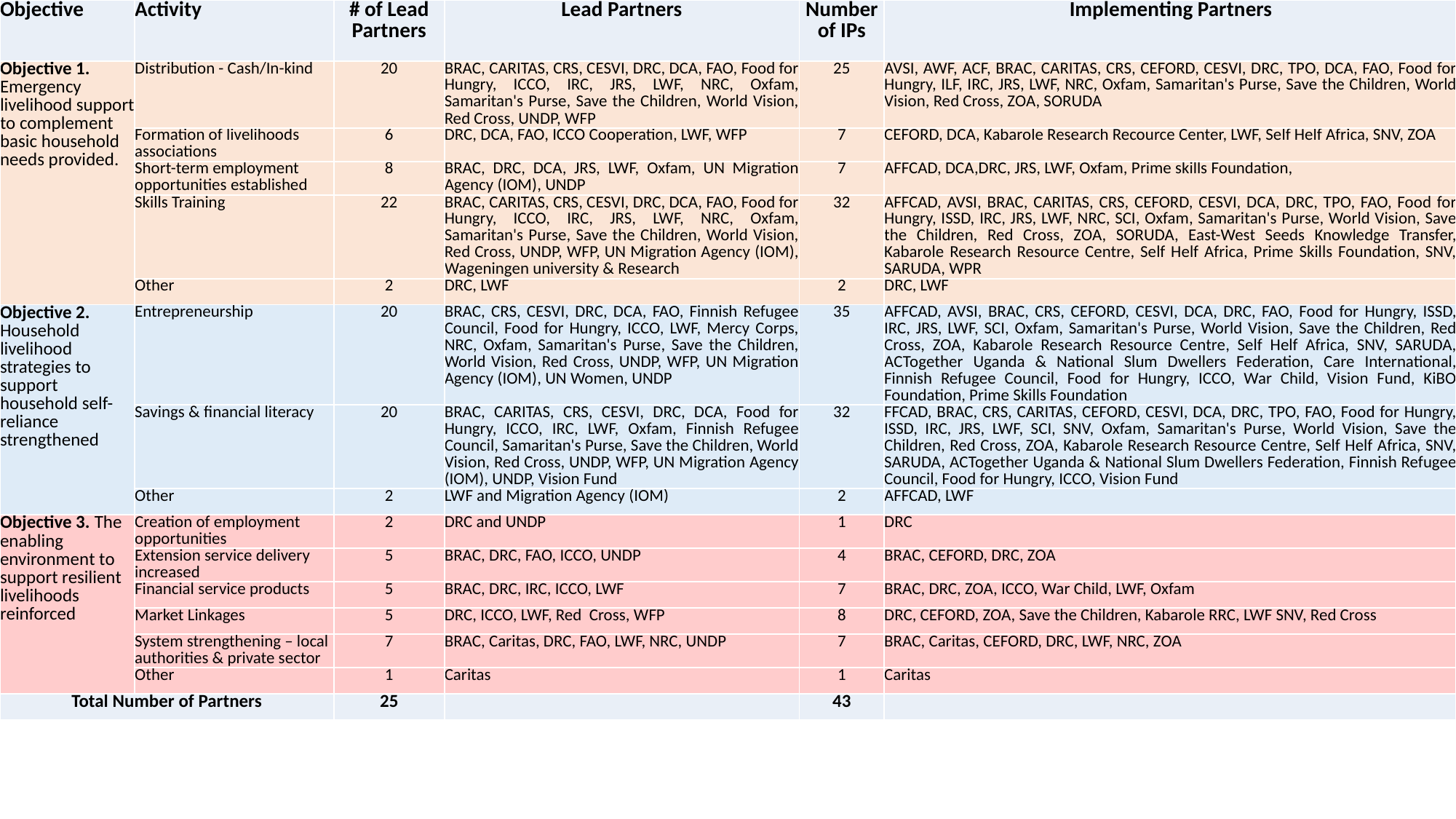

| Objective | Activity | # of Lead Partners | Lead Partners | Number of IPs | Implementing Partners |
| --- | --- | --- | --- | --- | --- |
| Objective 1. Emergency livelihood support to complement basic household needs provided. | Distribution - Cash/In-kind | 20 | BRAC, CARITAS, CRS, CESVI, DRC, DCA, FAO, Food for Hungry, ICCO, IRC, JRS, LWF, NRC, Oxfam, Samaritan's Purse, Save the Children, World Vision, Red Cross, UNDP, WFP | 25 | AVSI, AWF, ACF, BRAC, CARITAS, CRS, CEFORD, CESVI, DRC, TPO, DCA, FAO, Food for Hungry, ILF, IRC, JRS, LWF, NRC, Oxfam, Samaritan's Purse, Save the Children, World Vision, Red Cross, ZOA, SORUDA |
|  | Formation of livelihoods associations | 6 | DRC, DCA, FAO, ICCO Cooperation, LWF, WFP | 7 | CEFORD, DCA, Kabarole Research Recource Center, LWF, Self Helf Africa, SNV, ZOA |
|  | Short-term employment opportunities established | 8 | BRAC, DRC, DCA, JRS, LWF, Oxfam, UN Migration Agency (IOM), UNDP | 7 | AFFCAD, DCA,DRC, JRS, LWF, Oxfam, Prime skills Foundation, |
|  | Skills Training | 22 | BRAC, CARITAS, CRS, CESVI, DRC, DCA, FAO, Food for Hungry, ICCO, IRC, JRS, LWF, NRC, Oxfam, Samaritan's Purse, Save the Children, World Vision, Red Cross, UNDP, WFP, UN Migration Agency (IOM), Wageningen university & Research | 32 | AFFCAD, AVSI, BRAC, CARITAS, CRS, CEFORD, CESVI, DCA, DRC, TPO, FAO, Food for Hungry, ISSD, IRC, JRS, LWF, NRC, SCI, Oxfam, Samaritan's Purse, World Vision, Save the Children, Red Cross, ZOA, SORUDA, East-West Seeds Knowledge Transfer, Kabarole Research Resource Centre, Self Helf Africa, Prime Skills Foundation, SNV, SARUDA, WPR |
|  | Other | 2 | DRC, LWF | 2 | DRC, LWF |
| Objective 2. Household livelihood strategies to support household self-reliance strengthened | Entrepreneurship | 20 | BRAC, CRS, CESVI, DRC, DCA, FAO, Finnish Refugee Council, Food for Hungry, ICCO, LWF, Mercy Corps, NRC, Oxfam, Samaritan's Purse, Save the Children, World Vision, Red Cross, UNDP, WFP, UN Migration Agency (IOM), UN Women, UNDP | 35 | AFFCAD, AVSI, BRAC, CRS, CEFORD, CESVI, DCA, DRC, FAO, Food for Hungry, ISSD, IRC, JRS, LWF, SCI, Oxfam, Samaritan's Purse, World Vision, Save the Children, Red Cross, ZOA, Kabarole Research Resource Centre, Self Helf Africa, SNV, SARUDA, ACTogether Uganda & National Slum Dwellers Federation, Care International, Finnish Refugee Council, Food for Hungry, ICCO, War Child, Vision Fund, KiBO Foundation, Prime Skills Foundation |
|  | Savings & financial literacy | 20 | BRAC, CARITAS, CRS, CESVI, DRC, DCA, Food for Hungry, ICCO, IRC, LWF, Oxfam, Finnish Refugee Council, Samaritan's Purse, Save the Children, World Vision, Red Cross, UNDP, WFP, UN Migration Agency (IOM), UNDP, Vision Fund | 32 | FFCAD, BRAC, CRS, CARITAS, CEFORD, CESVI, DCA, DRC, TPO, FAO, Food for Hungry, ISSD, IRC, JRS, LWF, SCI, SNV, Oxfam, Samaritan's Purse, World Vision, Save the Children, Red Cross, ZOA, Kabarole Research Resource Centre, Self Helf Africa, SNV, SARUDA, ACTogether Uganda & National Slum Dwellers Federation, Finnish Refugee Council, Food for Hungry, ICCO, Vision Fund |
|  | Other | 2 | LWF and Migration Agency (IOM) | 2 | AFFCAD, LWF |
| Objective 3. The enabling environment to support resilient livelihoods reinforced | Creation of employment opportunities | 2 | DRC and UNDP | 1 | DRC |
|  | Extension service delivery increased | 5 | BRAC, DRC, FAO, ICCO, UNDP | 4 | BRAC, CEFORD, DRC, ZOA |
|  | Financial service products | 5 | BRAC, DRC, IRC, ICCO, LWF | 7 | BRAC, DRC, ZOA, ICCO, War Child, LWF, Oxfam |
|  | Market Linkages | 5 | DRC, ICCO, LWF, Red Cross, WFP | 8 | DRC, CEFORD, ZOA, Save the Children, Kabarole RRC, LWF SNV, Red Cross |
|  | System strengthening – local authorities & private sector | 7 | BRAC, Caritas, DRC, FAO, LWF, NRC, UNDP | 7 | BRAC, Caritas, CEFORD, DRC, LWF, NRC, ZOA |
|  | Other | 1 | Caritas | 1 | Caritas |
| Total Number of Partners |  | 25 |  | 43 |  |